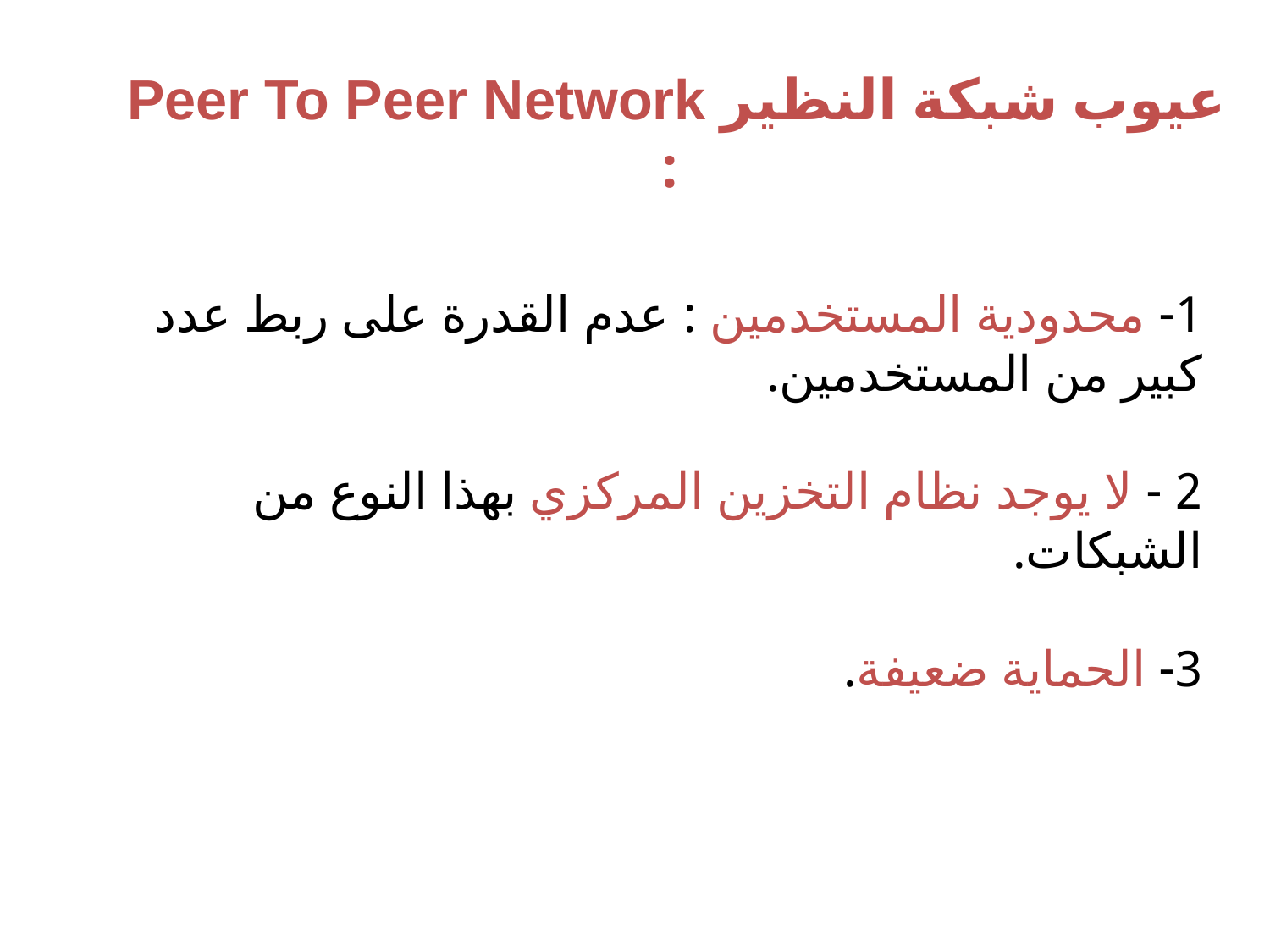

عيوب شبكة النظير Peer To Peer Network  :
1- محدودية المستخدمين : عدم القدرة على ربط عدد كبير من المستخدمين.

2 - لا يوجد نظام التخزين المركزي بهذا النوع من الشبكات.

3- الحماية ضعيفة.